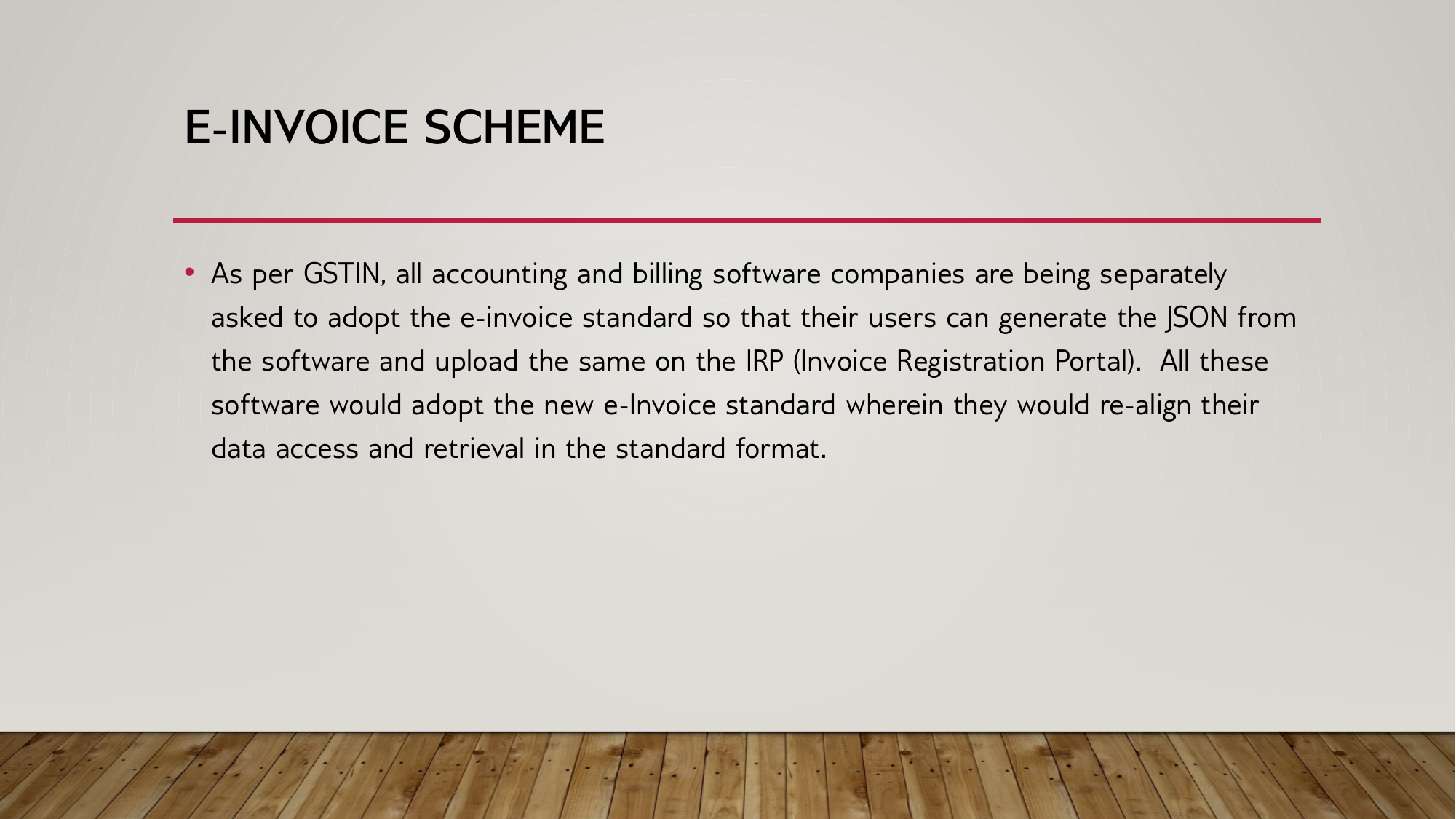

# E-Invoice Scheme
As per GSTIN, all accounting and billing software companies are being separately asked to adopt the e-invoice standard so that their users can generate the JSON from the software and upload the same on the IRP (Invoice Registration Portal).  All these software would adopt the new e-Invoice standard wherein they would re-align their data access and retrieval in the standard format.